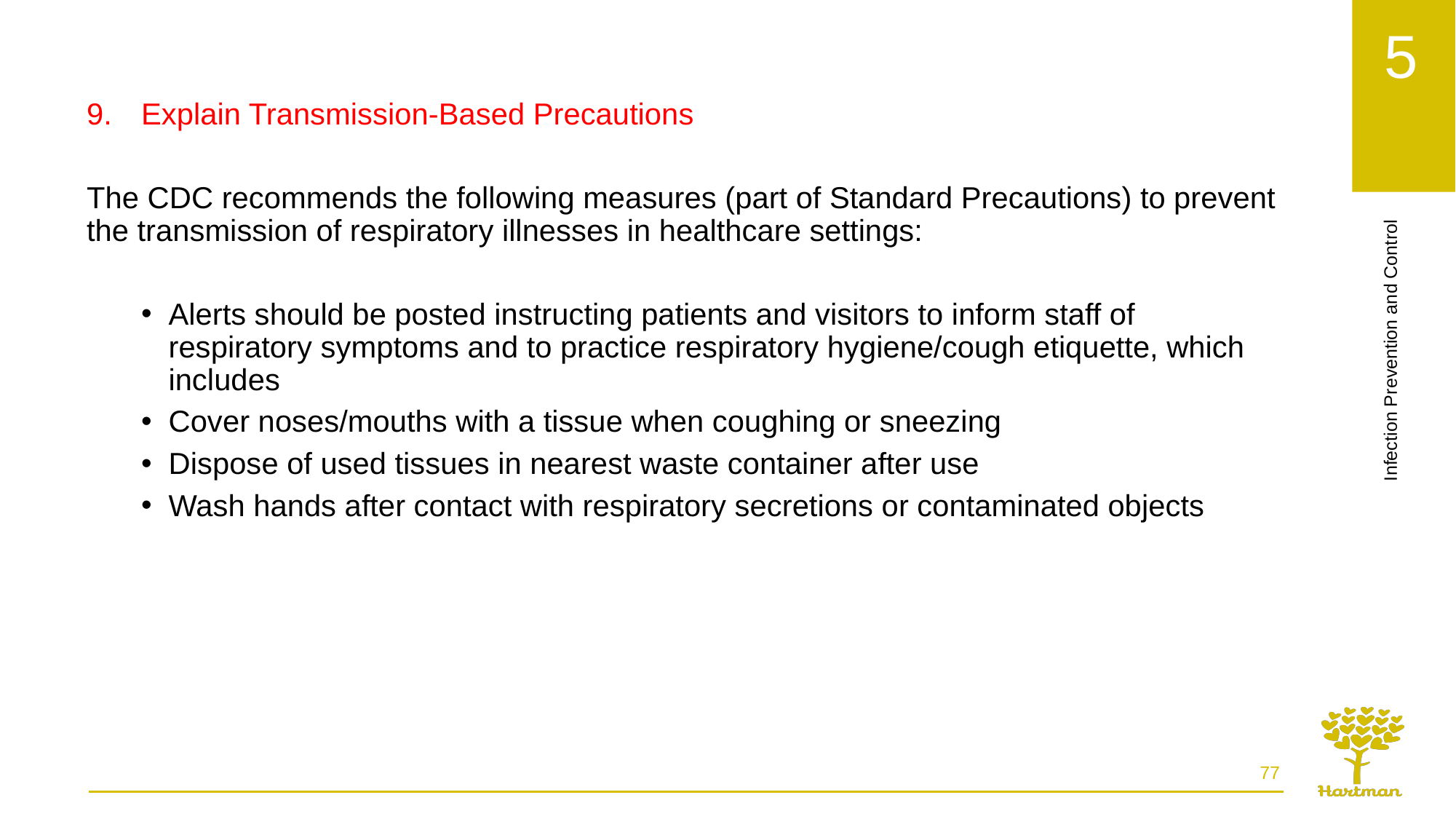

Explain Transmission-Based Precautions

The CDC recommends the following measures (part of Standard Precautions) to prevent the transmission of respiratory illnesses in healthcare settings:

Alerts should be posted instructing patients and visitors to inform staff of respiratory symptoms and to practice respiratory hygiene/cough etiquette, which includes
Cover noses/mouths with a tissue when coughing or sneezing
Dispose of used tissues in nearest waste container after use
Wash hands after contact with respiratory secretions or contaminated objects

77